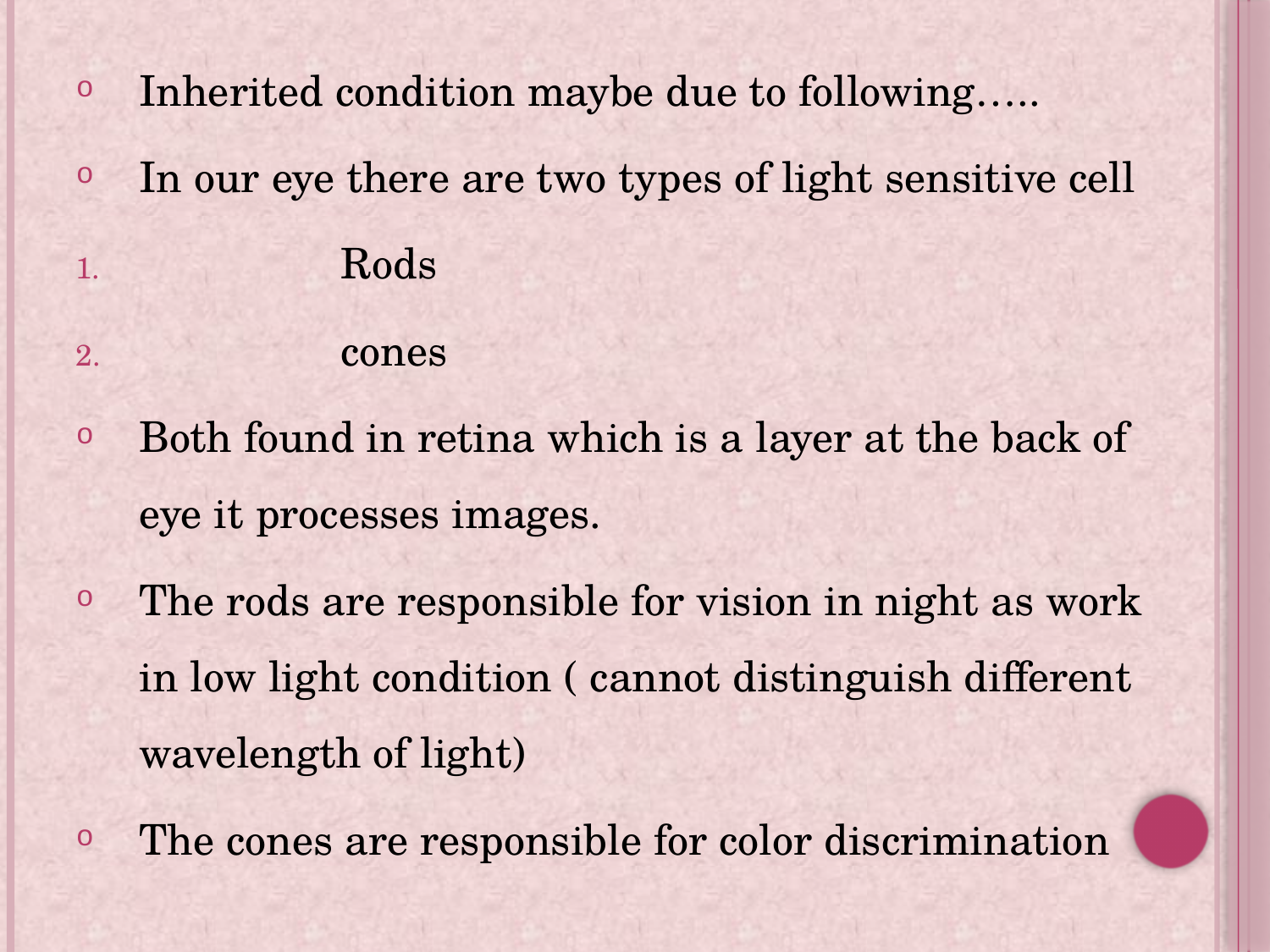

Inherited condition maybe due to following…..
In our eye there are two types of light sensitive cell
                 Rods
                 cones
Both found in retina which is a layer at the back of eye it processes images.
The rods are responsible for vision in night as work in low light condition ( cannot distinguish different wavelength of light)
The cones are responsible for color discrimination